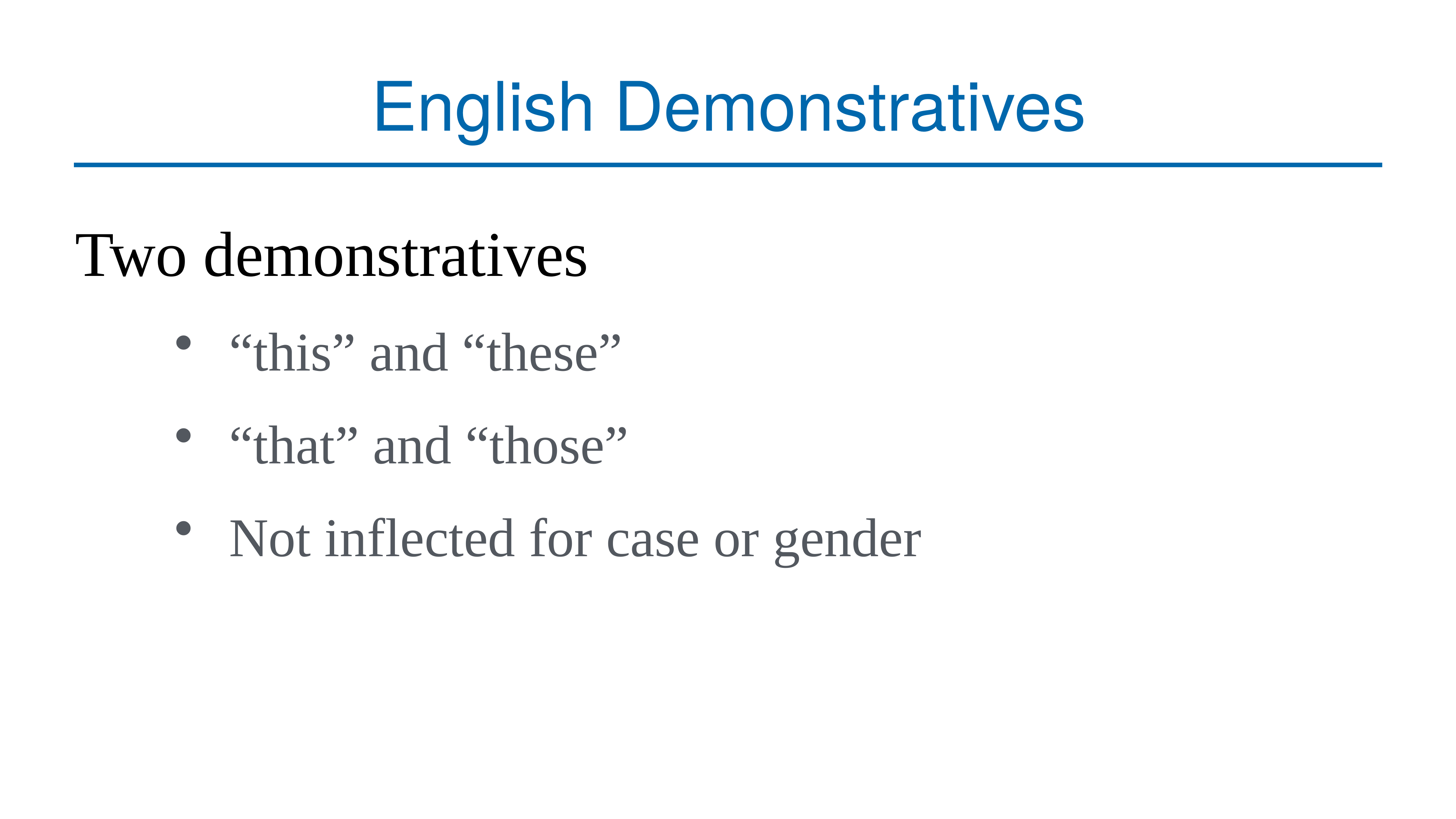

# English Demonstratives
Two demonstratives
“this” and “these”
“that” and “those”
Not inflected for case or gender